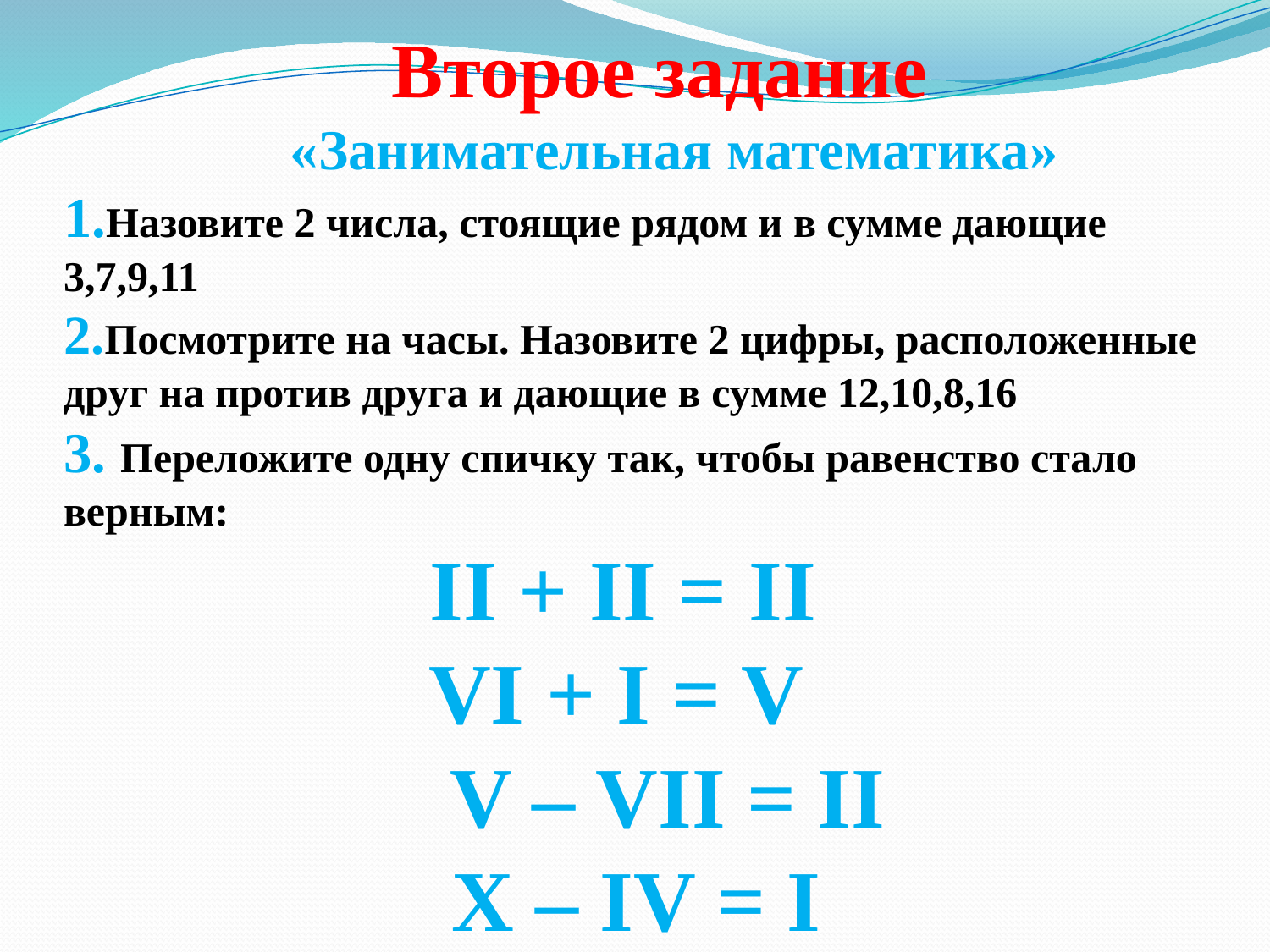

# Второе задание «Занимательная математика» 1.Назовите 2 числа, стоящие рядом и в сумме дающие 3,7,9,11 2.Посмотрите на часы. Назовите 2 цифры, расположенные друг на против друга и дающие в сумме 12,10,8,16 3. Переложите одну спичку так, чтобы равенство стало верным: II + II = II VI + I = V V – VII = II X – IV = I